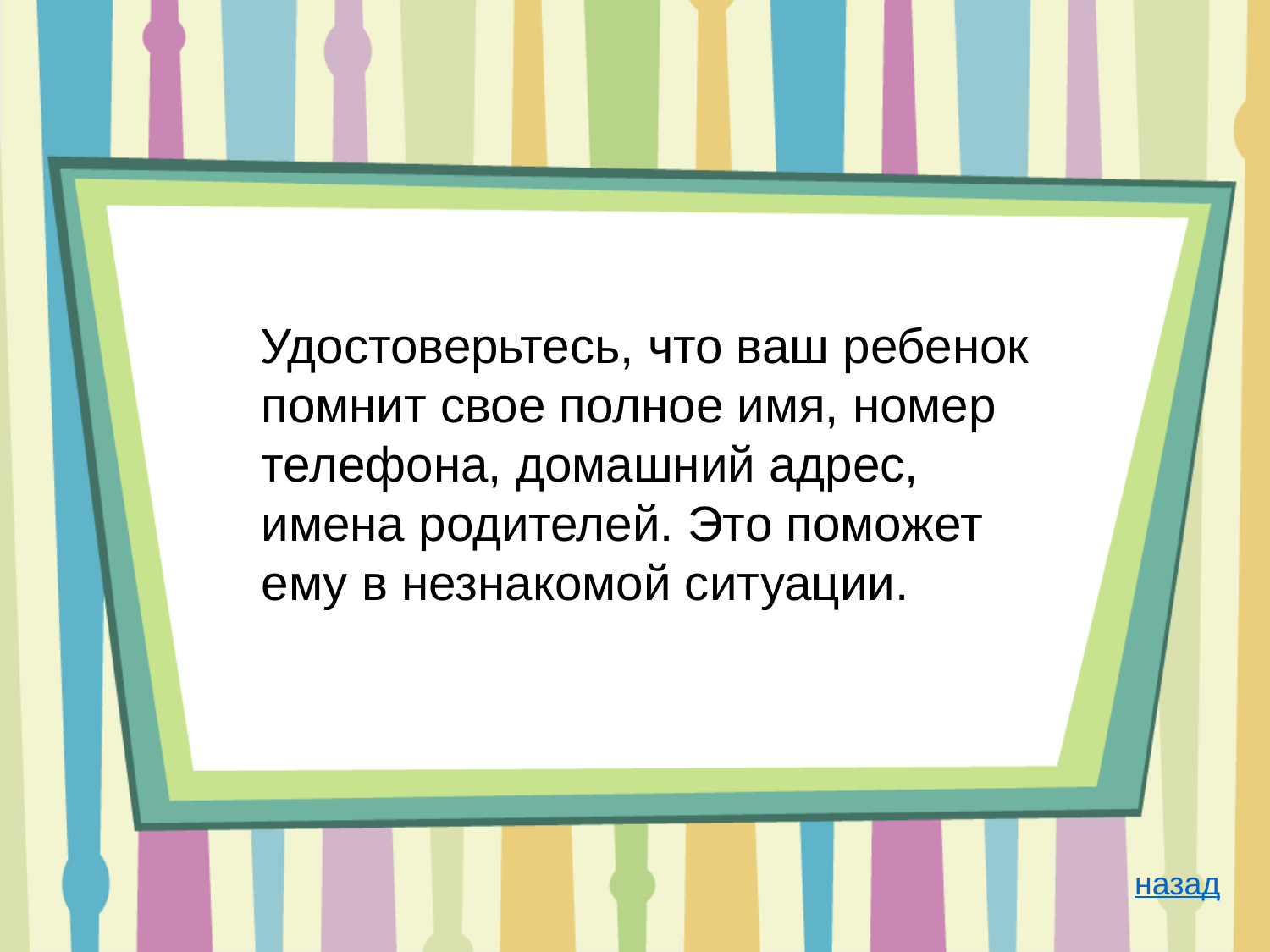

Удостоверьтесь, что ваш ребенок помнит свое полное имя, номер телефона, домашний адрес, имена родителей. Это поможет ему в незнакомой ситуации.
назад